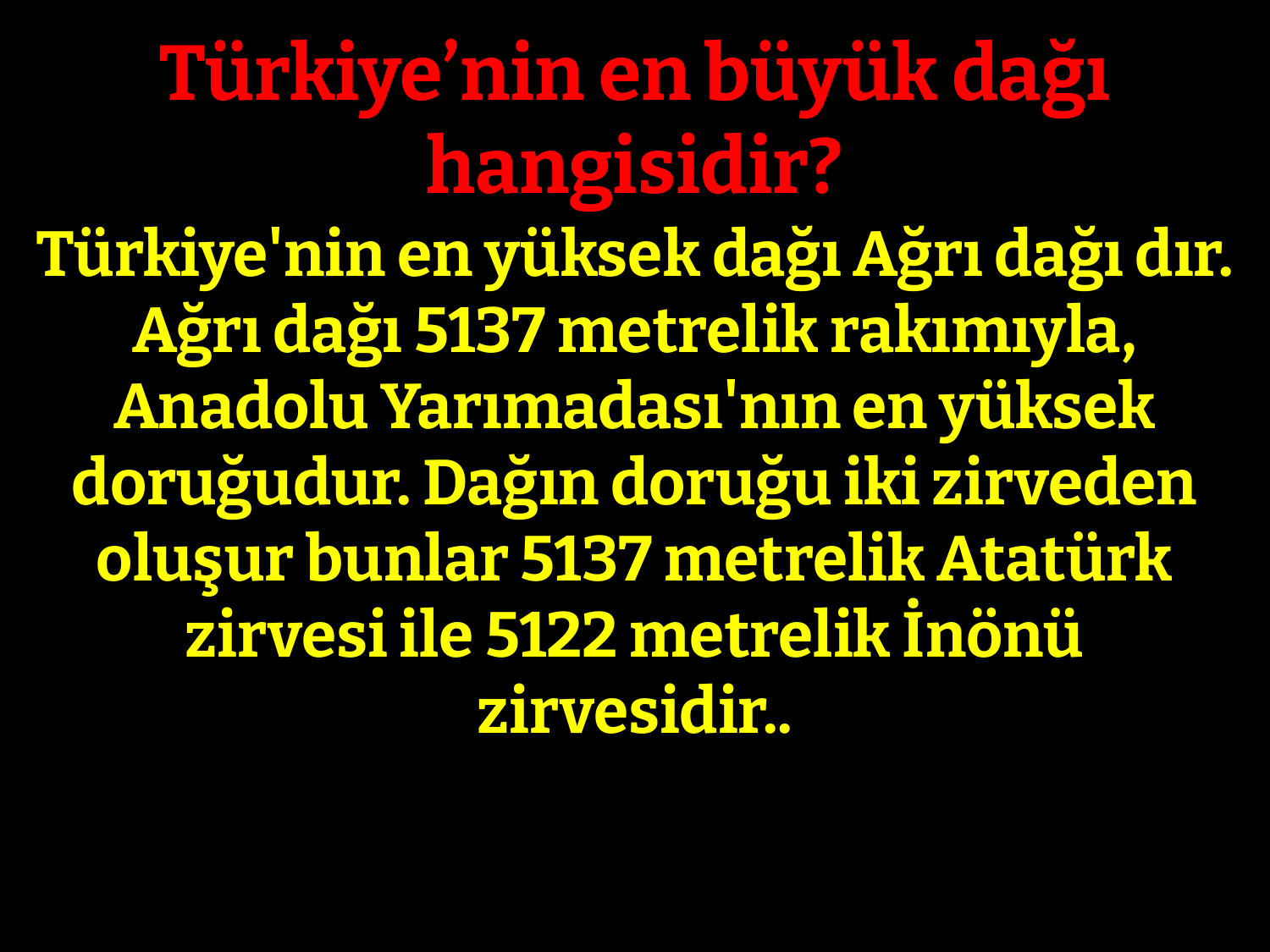

Türkiye’nin en büyük dağı hangisidir?
Türkiye'nin en yüksek dağı Ağrı dağı dır. Ağrı dağı 5137 metrelik rakımıyla, Anadolu Yarımadası'nın en yüksek doruğudur. Dağın doruğu iki zirveden oluşur bunlar 5137 metrelik Atatürk zirvesi ile 5122 metrelik İnönü zirvesidir..
#